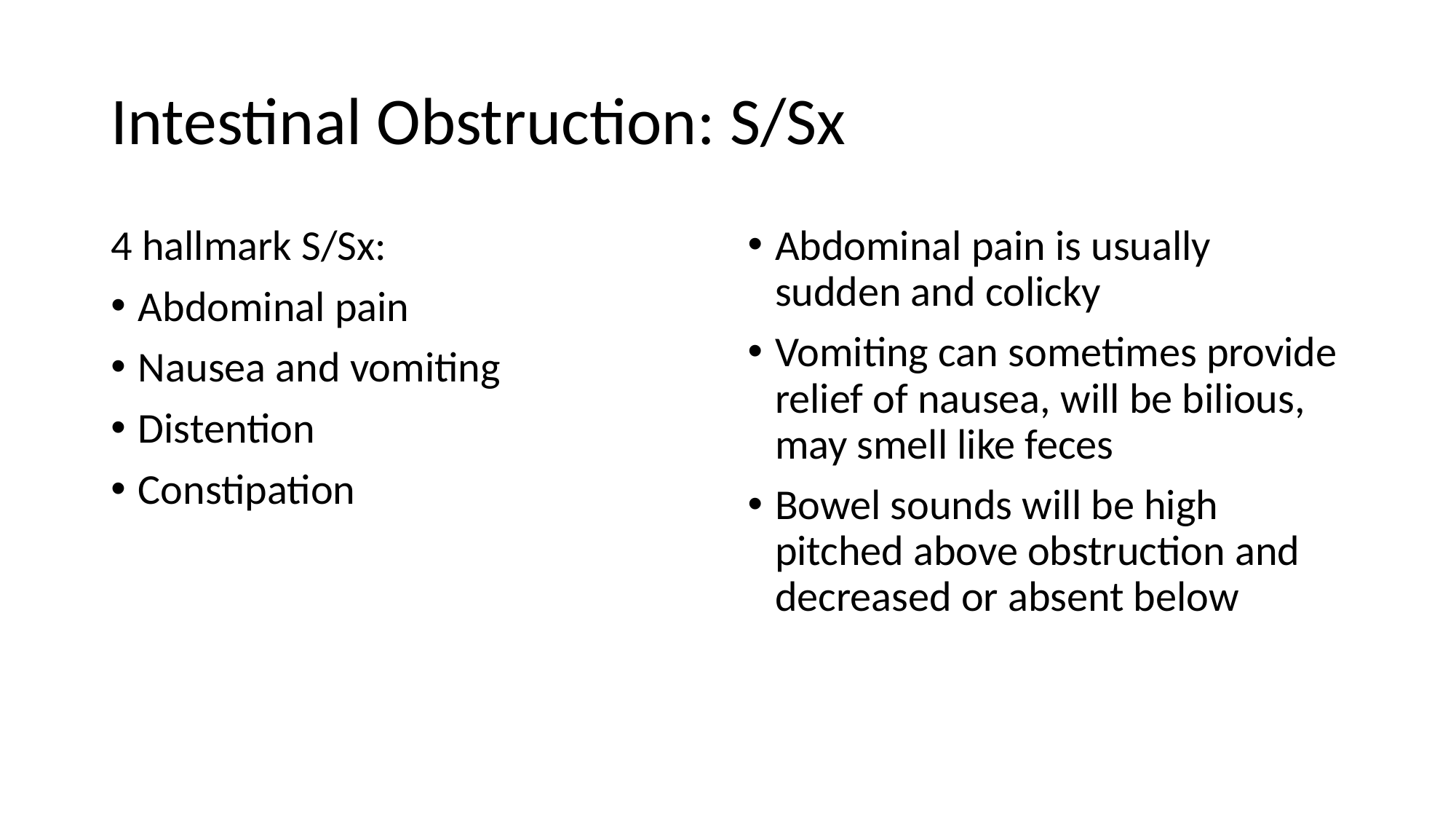

# Intestinal Obstruction: S/Sx
4 hallmark S/Sx:
Abdominal pain
Nausea and vomiting
Distention
Constipation
Abdominal pain is usually sudden and colicky
Vomiting can sometimes provide relief of nausea, will be bilious, may smell like feces
Bowel sounds will be high pitched above obstruction and decreased or absent below